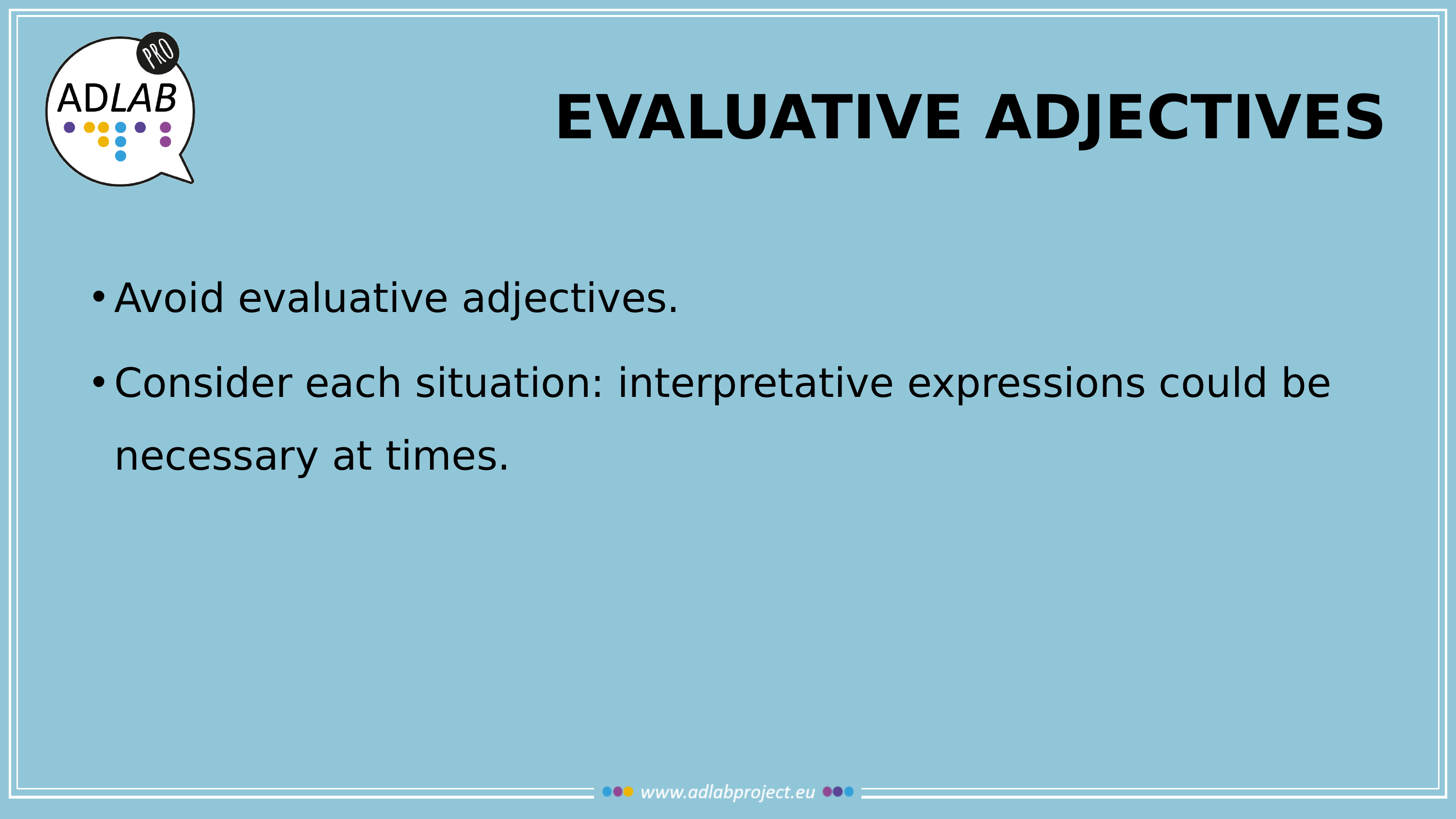

# Evaluative adjectives
Avoid evaluative adjectives.
Consider each situation: interpretative expressions could be necessary at times.